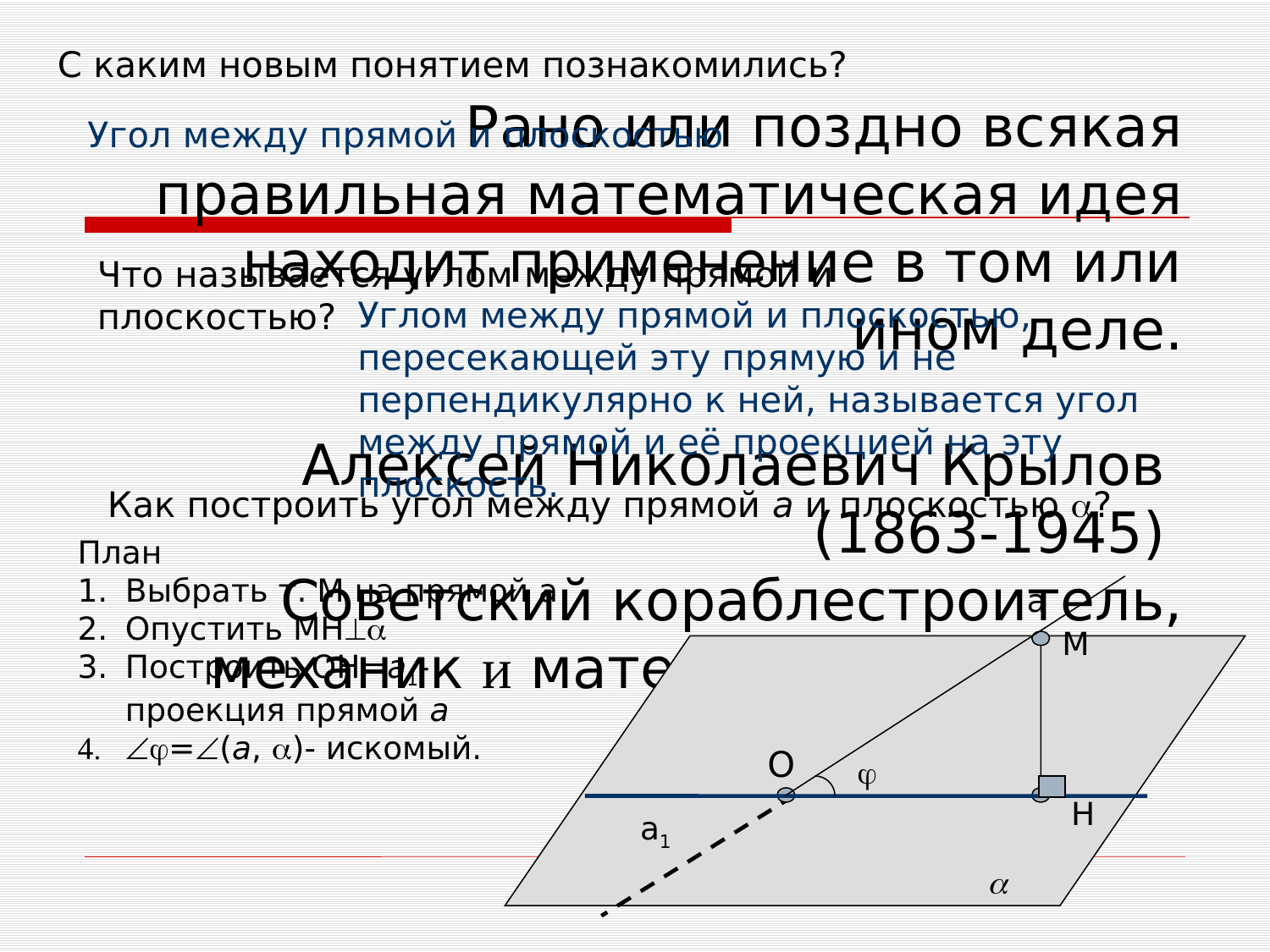

С каким новым понятием познакомились?
Угол между прямой и плоскостью
# Рано или поздно всякая правильная математическая идея находит применение в том или ином деле. Алексей Николаевич Крылов (1863-1945) Советский кораблестроитель, механик и математик, академик
Что называется углом между прямой и плоскостью?
Углом между прямой и плоскостью, пересекающей эту прямую и не перпендикулярно к ней, называется угол между прямой и её проекцией на эту плоскость.
Как построить угол между прямой а и плоскостью α?
План
Выбрать т. М на прямой а
Опустить МН⊥α
Построить ОН=а1- проекция прямой а
∠ϕ=∠(а, α)- искомый.

а

М

О
ϕ

Н

а1
α